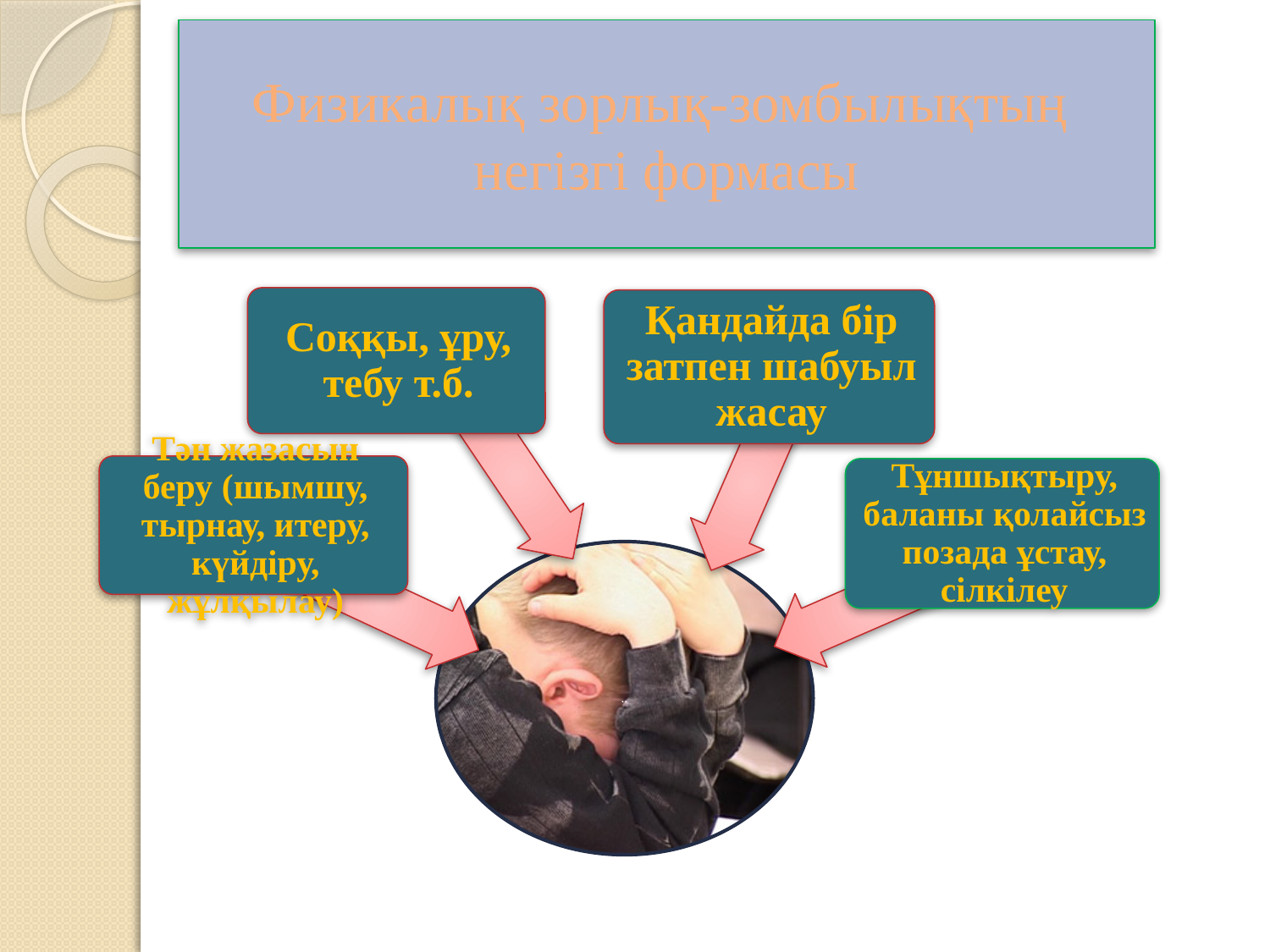

# Физикалық зорлық-зомбылықтың негізгі формасы
..
Тән жазасын беру (шымшу, тырнау, итеру, күйдіру, жұлқылау)
Соққы, ұру, тебу т.б.
Тұншықтыру, баланы қолайсыз позада ұстау, сілкілеу
Қандайда бір затпен шабуыл жасау